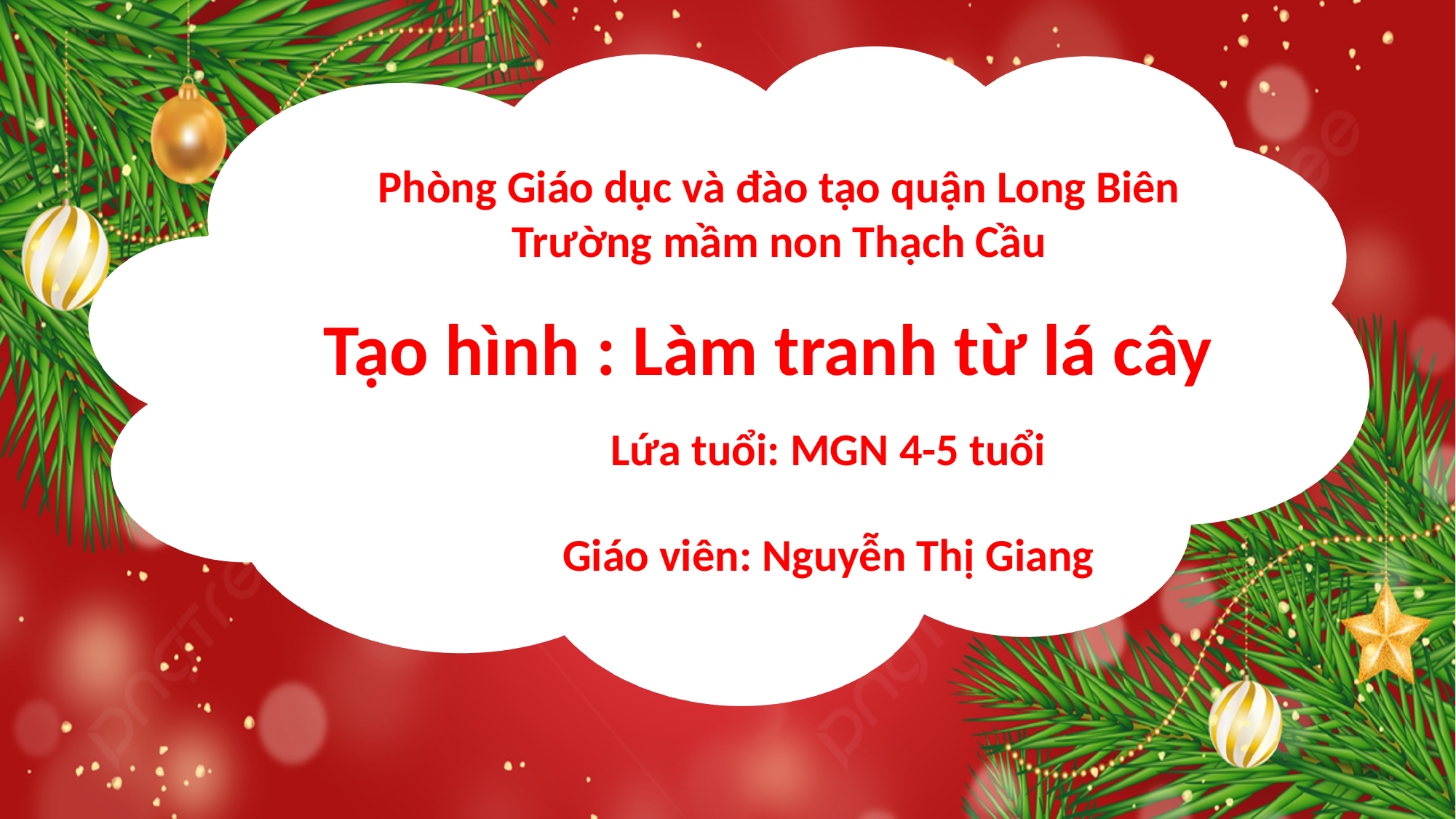

Phòng Giáo dục và đào tạo quận Long Biên
Trường mầm non Thạch Cầu
Tạo hình : Làm tranh từ lá cây
Lứa tuổi: MGN 4-5 tuổi
Giáo viên: Nguyễn Thị Giang